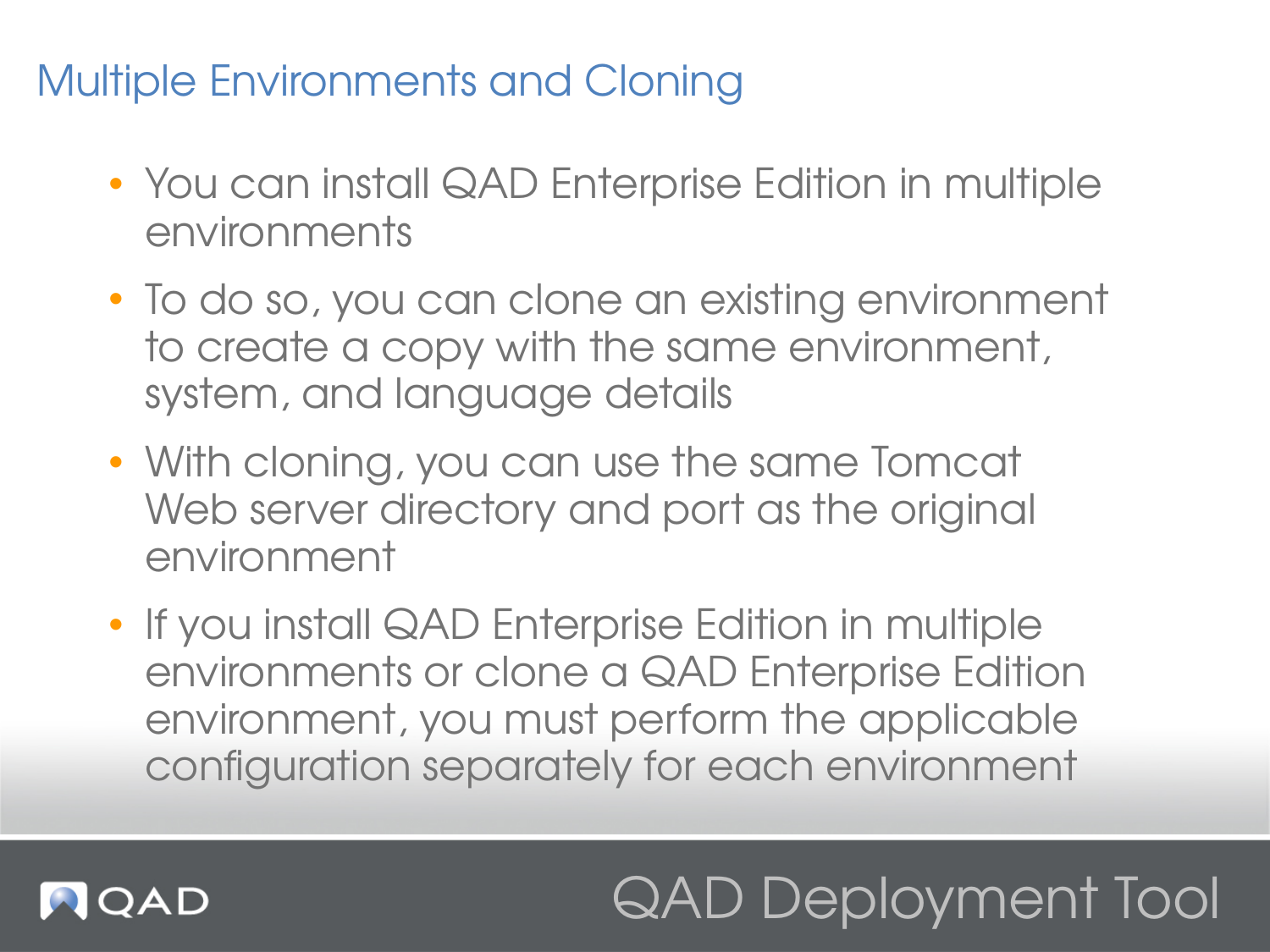

Multiple Environments and Cloning
You can install QAD Enterprise Edition in multiple environments
To do so, you can clone an existing environment to create a copy with the same environment, system, and language details
With cloning, you can use the same Tomcat Web server directory and port as the original environment
If you install QAD Enterprise Edition in multiple environments or clone a QAD Enterprise Edition environment, you must perform the applicable configuration separately for each environment

# QAD Deployment Tool